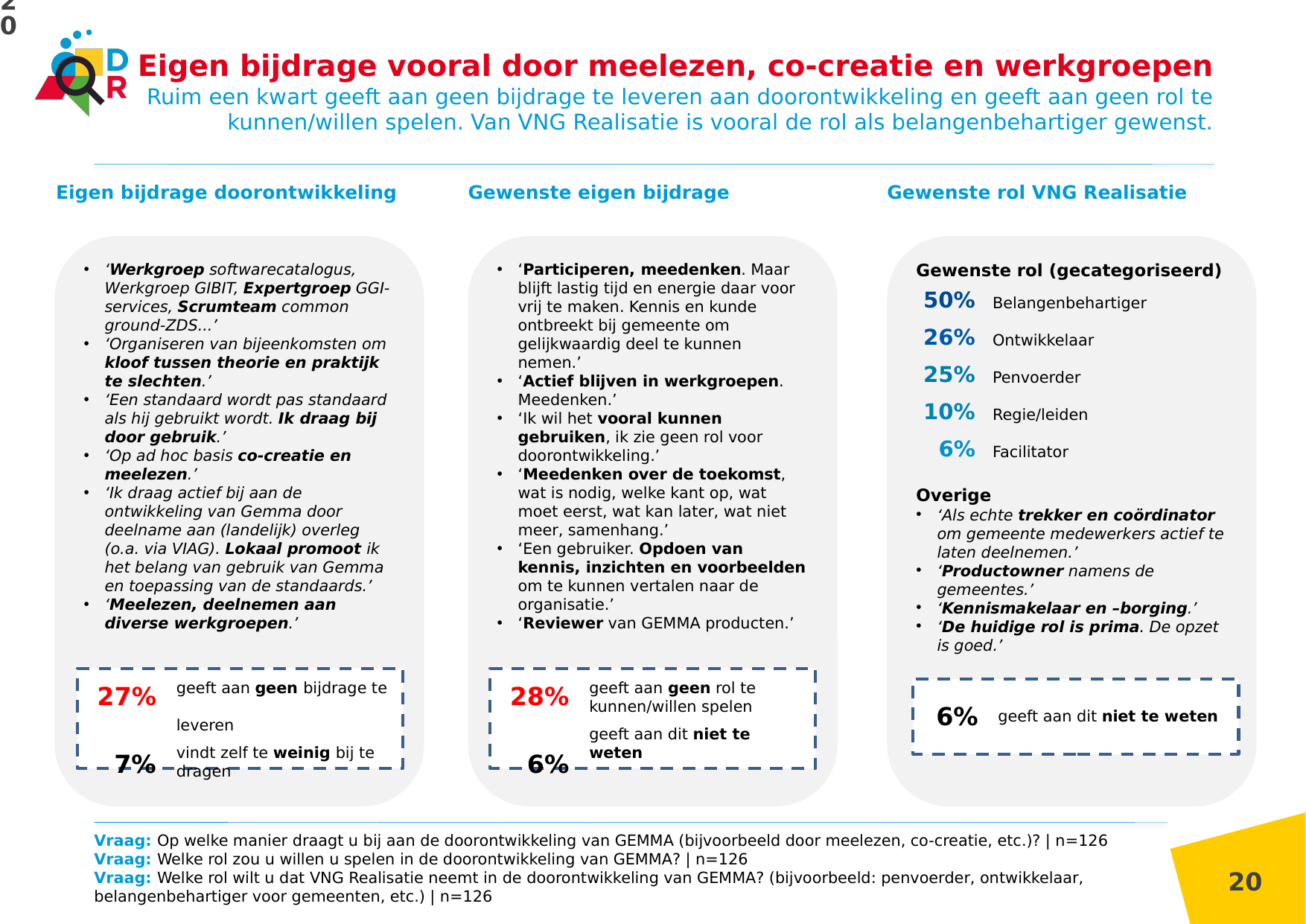

20
Eigen bijdrage vooral door meelezen, co-creatie en werkgroepen
Ruim een kwart geeft aan geen bijdrage te leveren aan doorontwikkeling en geeft aan geen rol te kunnen/willen spelen. Van VNG Realisatie is vooral de rol als belangenbehartiger gewenst.
Eigen bijdrage doorontwikkeling
Gewenste eigen bijdrage
Gewenste rol VNG Realisatie
‘Werkgroep softwarecatalogus, Werkgroep GIBIT, Expertgroep GGI-services, Scrumteam common ground-ZDS...’
‘Organiseren van bijeenkomsten om kloof tussen theorie en praktijk te slechten.’
‘Een standaard wordt pas standaard als hij gebruikt wordt. Ik draag bij door gebruik.’
‘Op ad hoc basis co-creatie en meelezen.’
‘Ik draag actief bij aan de ontwikkeling van Gemma door deelname aan (landelijk) overleg (o.a. via VIAG). Lokaal promoot ik het belang van gebruik van Gemma en toepassing van de standaards.’
‘Meelezen, deelnemen aan diverse werkgroepen.’

‘Participeren, meedenken. Maar blijft lastig tijd en energie daar voor vrij te maken. Kennis en kunde ontbreekt bij gemeente om gelijkwaardig deel te kunnen nemen.’
‘Actief blijven in werkgroepen. Meedenken.’
‘Ik wil het vooral kunnen gebruiken, ik zie geen rol voor doorontwikkeling.’
‘Meedenken over de toekomst, wat is nodig, welke kant op, wat moet eerst, wat kan later, wat niet meer, samenhang.’
‘Een gebruiker. Opdoen van kennis, inzichten en voorbeelden om te kunnen vertalen naar de organisatie.’
‘Reviewer van GEMMA producten.’
Gewenste rol (gecategoriseerd)

Overige
‘Als echte trekker en coördinator om gemeente medewerkers actief te laten deelnemen.’
‘Productowner namens de gemeentes.’
‘Kennismakelaar en –borging.’
‘De huidige rol is prima. De opzet is goed.’

50%

26%

25%

10%

  6%
Belangenbehartiger

Ontwikkelaar

Penvoerder

Regie/leiden

Facilitator

geeft aan geen bijdrage te
leveren

vindt zelf te weinig bij te
dragen
geeft aan geen rol te
kunnen/willen spelen

geeft aan dit niet te
weten
27%

  7%
28%

  6%

 6%
geeft aan dit niet te weten
Vraag: Op welke manier draagt u bij aan de doorontwikkeling van GEMMA (bijvoorbeeld door meelezen, co-creatie, etc.)? | n=126
Vraag: Welke rol zou u willen u spelen in de doorontwikkeling van GEMMA? | n=126
Vraag: Welke rol wilt u dat VNG Realisatie neemt in de doorontwikkeling van GEMMA? (bijvoorbeeld: penvoerder, ontwikkelaar, belangenbehartiger voor gemeenten, etc.) | n=126
20